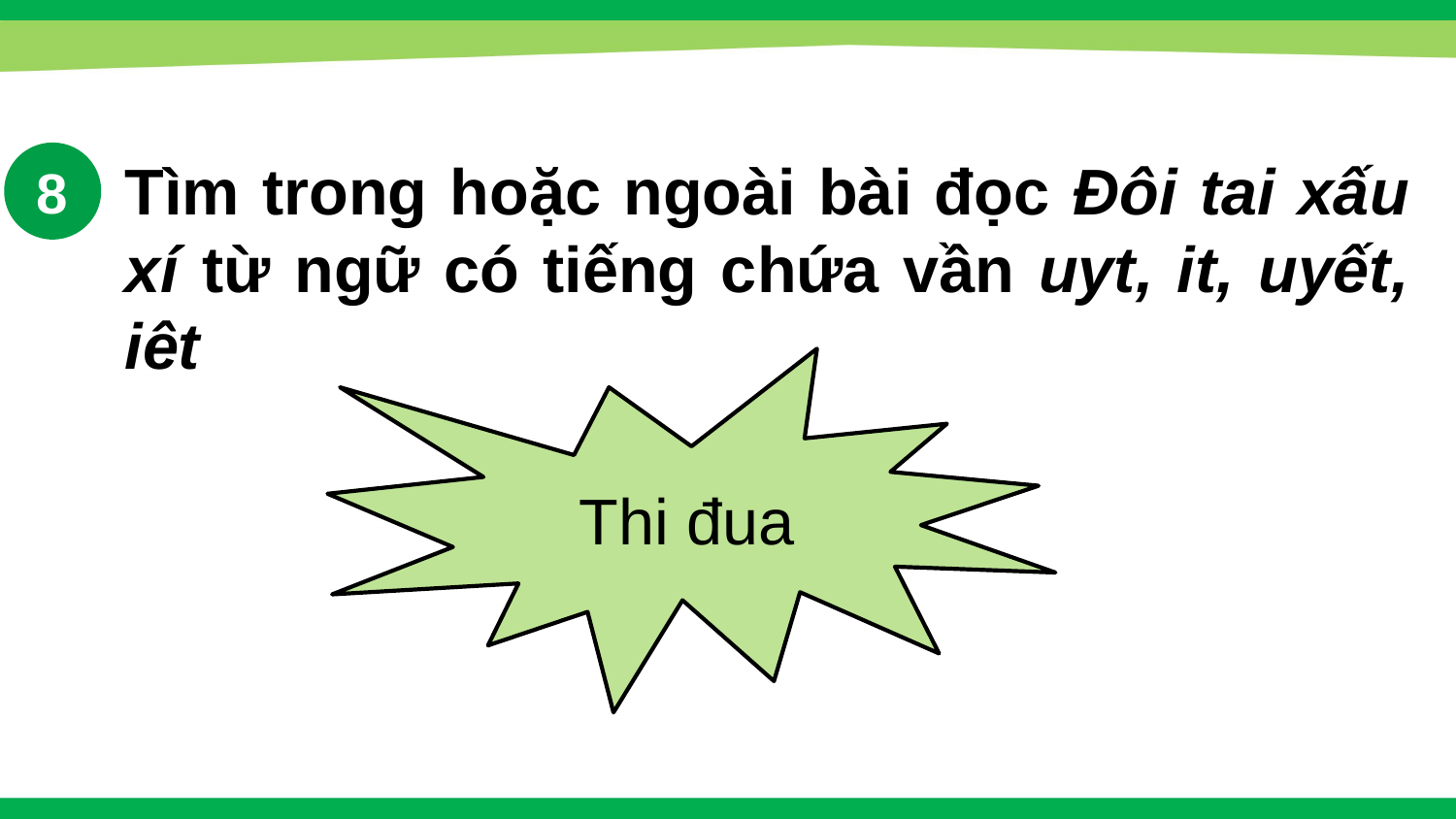

8
Tìm trong hoặc ngoài bài đọc Đôi tai xấu xí từ ngữ có tiếng chứa vần uyt, it, uyết, iêt
Thi đua